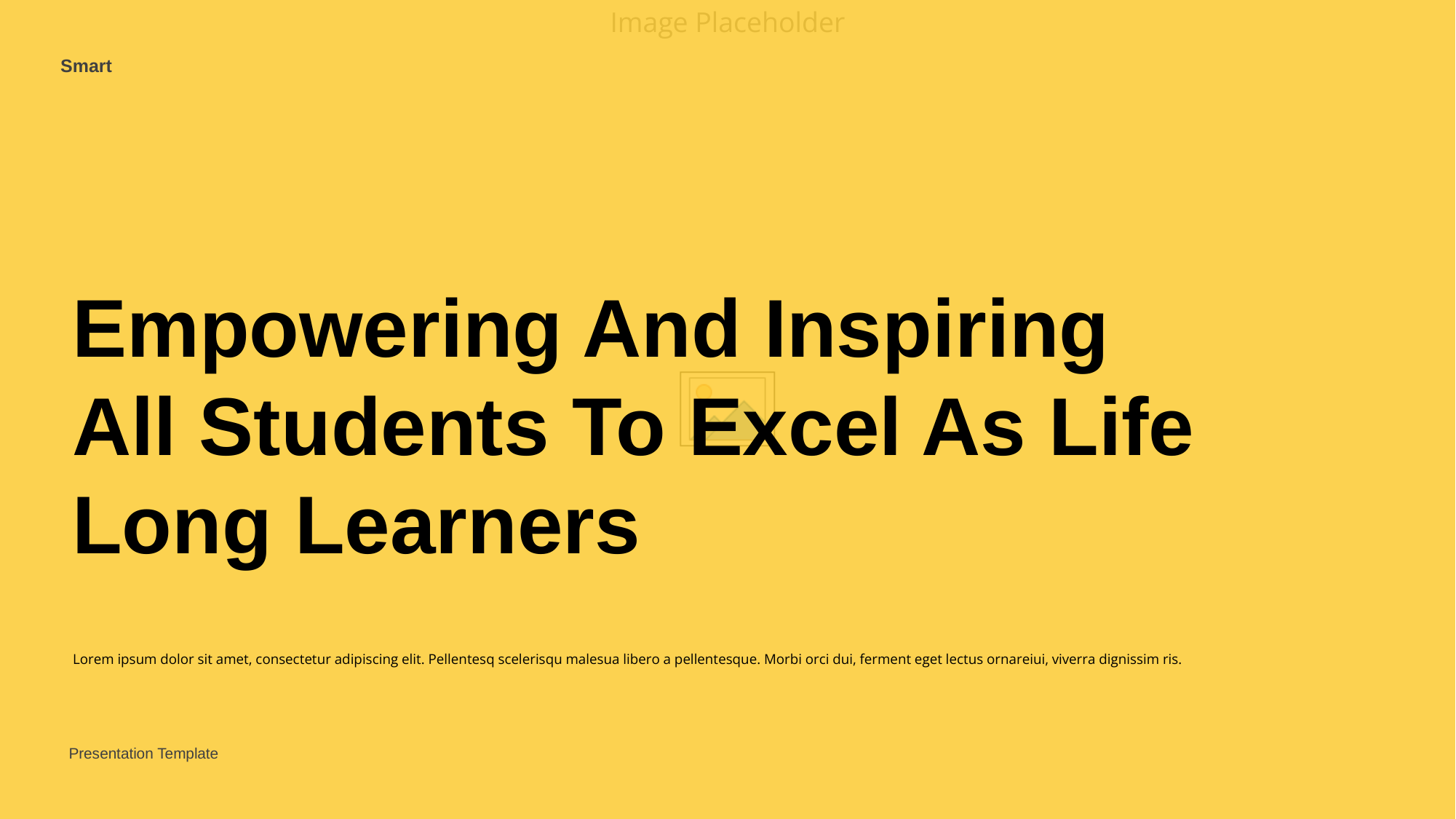

Smart
Empowering And Inspiring All Students To Excel As Life Long Learners
Lorem ipsum dolor sit amet, consectetur adipiscing elit. Pellentesq scelerisqu malesua libero a pellentesque. Morbi orci dui, ferment eget lectus ornareiui, viverra dignissim ris.
Presentation Template